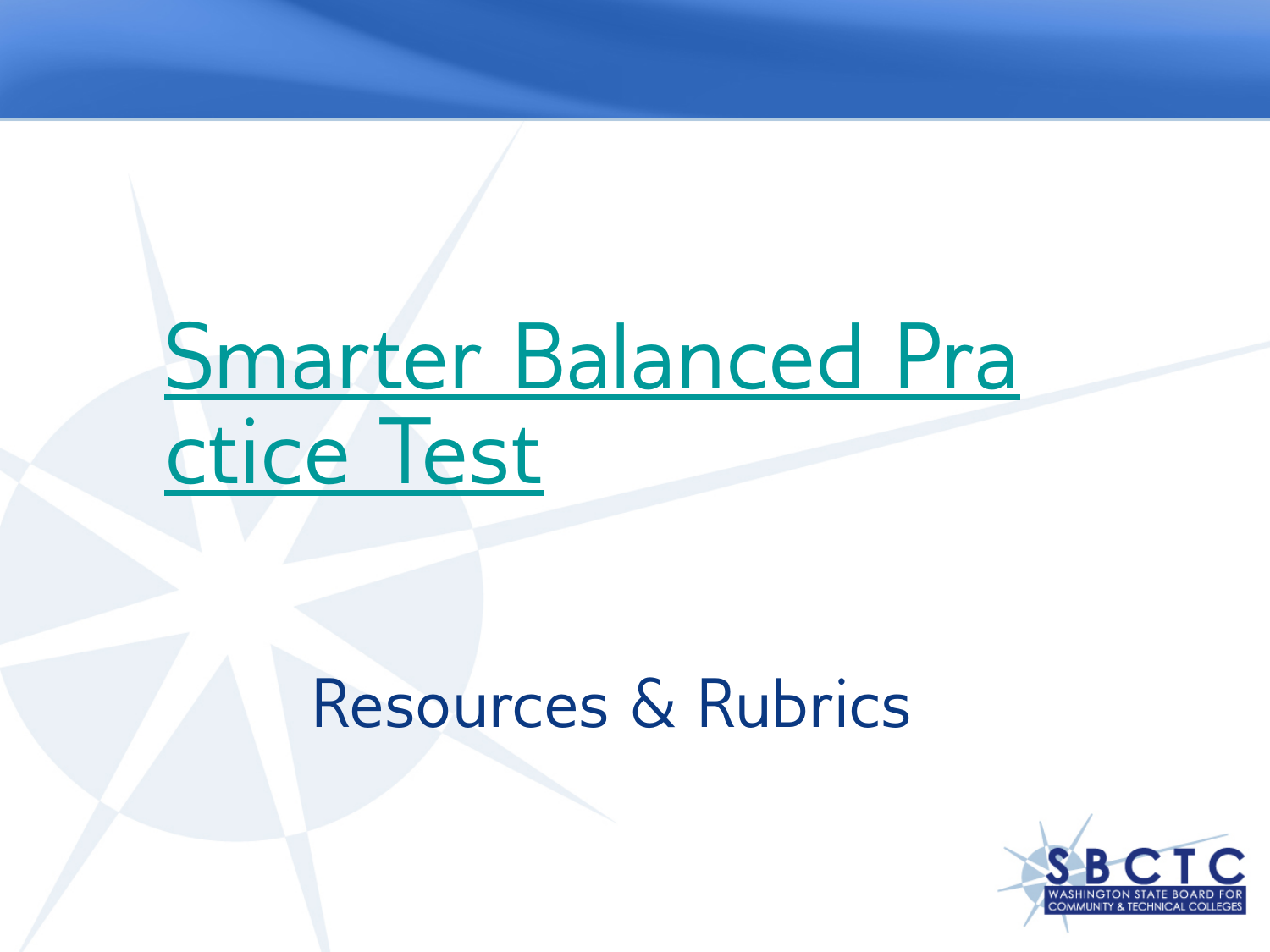

# Smarter Balanced Practice Test
Resources & Rubrics